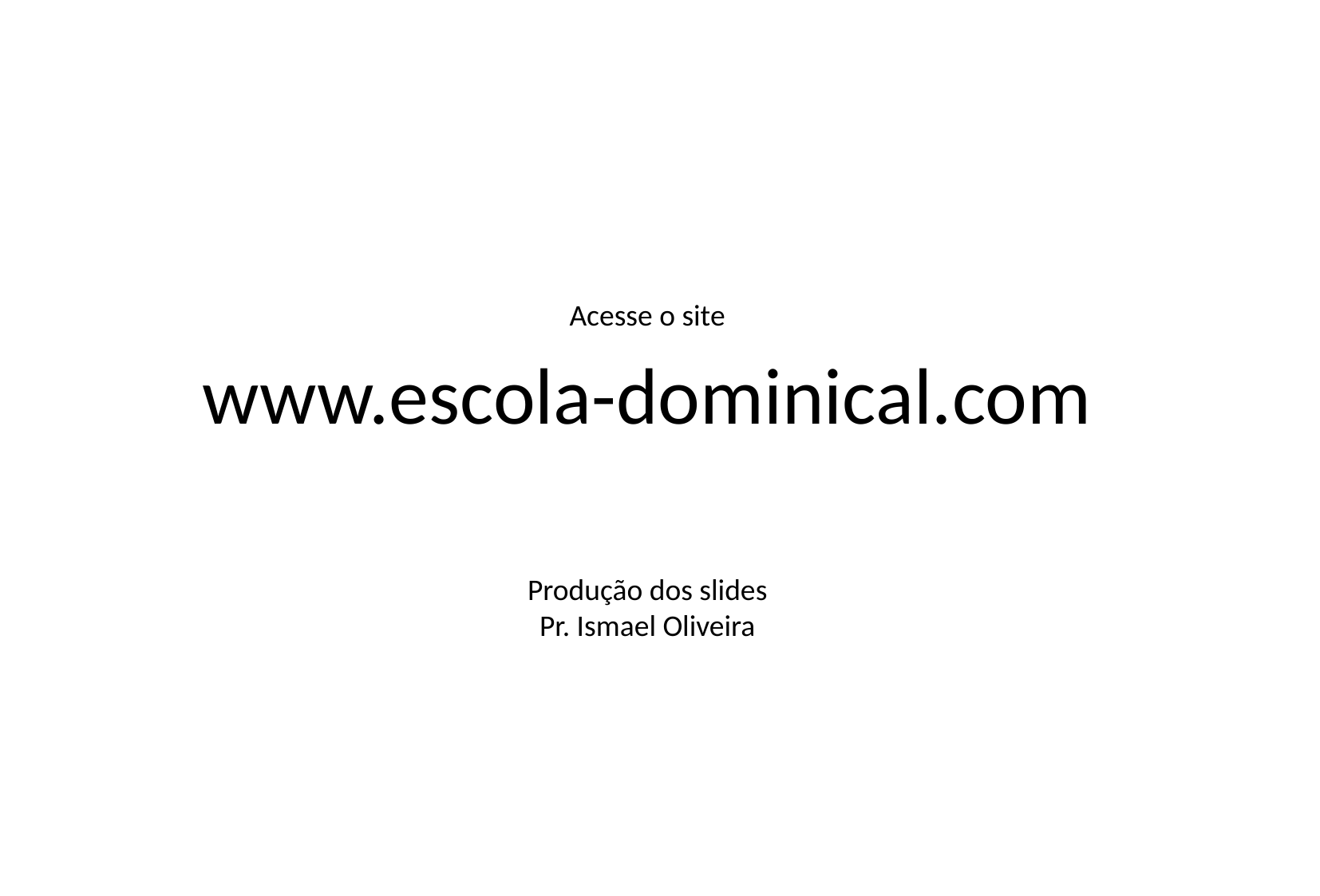

Acesse o site
www.escola-dominical.com
Produção dos slides
Pr. Ismael Oliveira